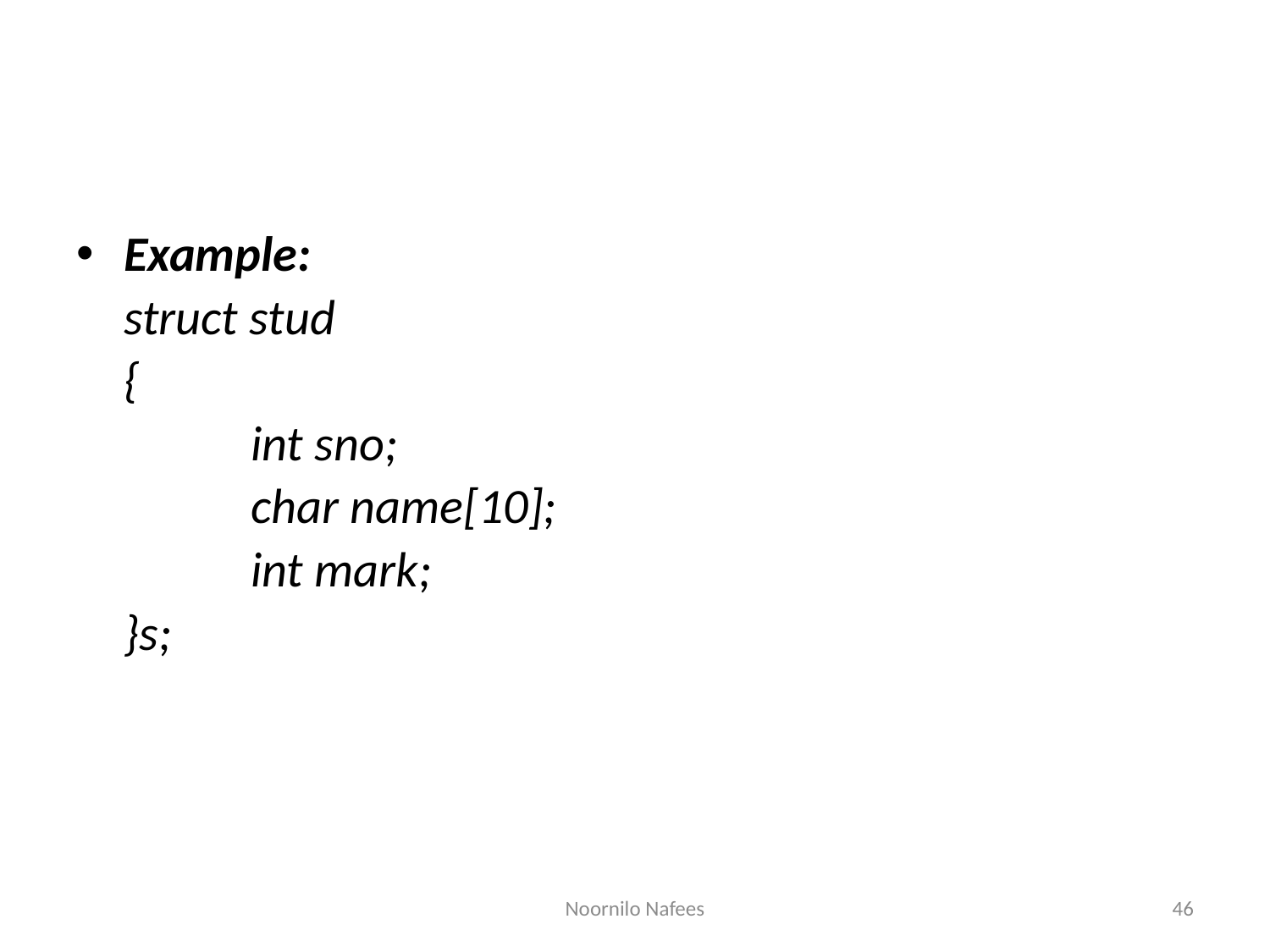

#
Example:
	struct stud
	{
		int sno;
		char name[10];
		int mark;
	}s;
Noornilo Nafees
46